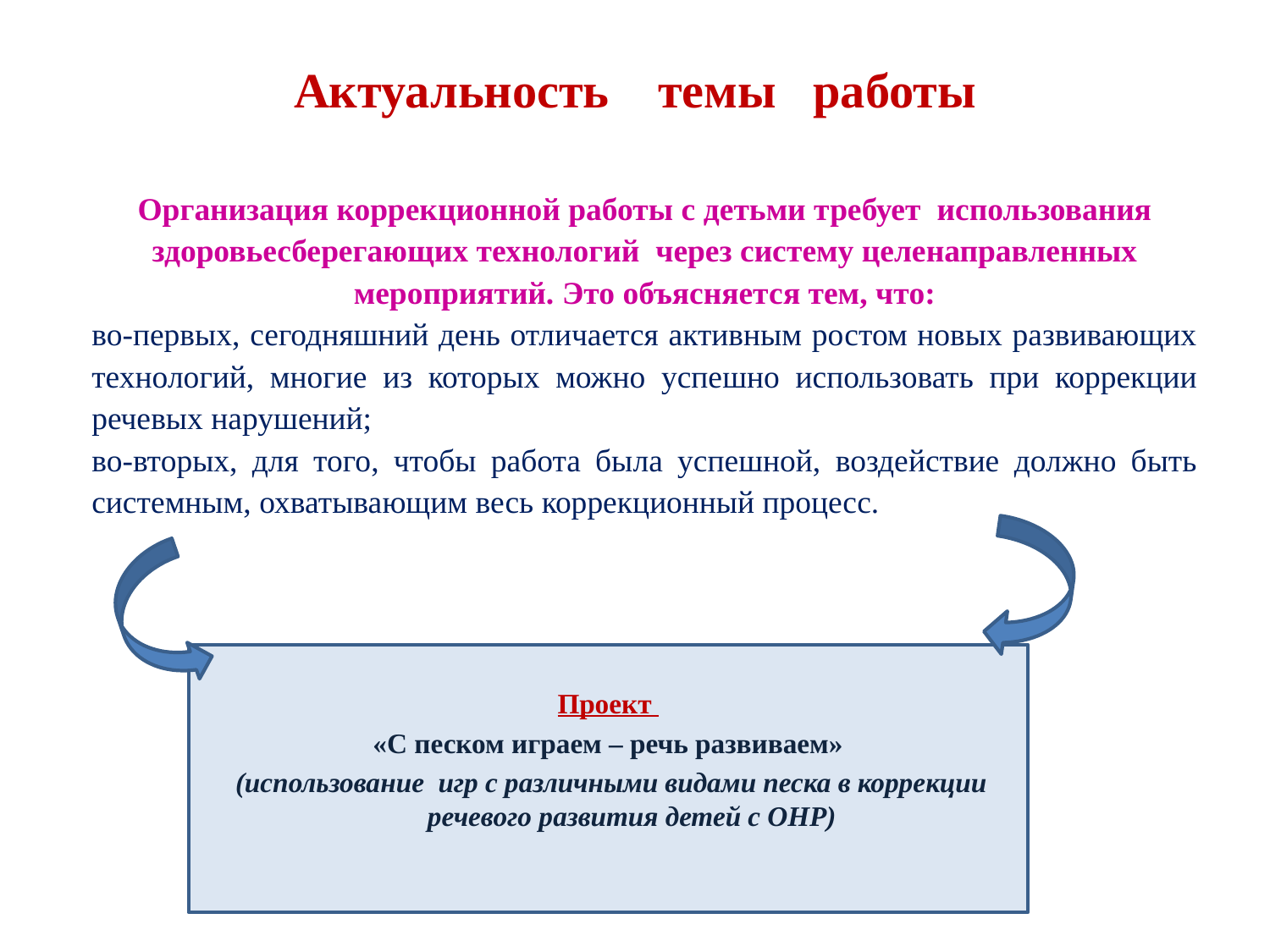

# Актуальность    темы   работы
Организация коррекционной работы с детьми требует  использования здоровьесберегающих технологий  через систему целенаправленных мероприятий. Это объясняется тем, что:
во-первых, сегодняшний день отличается активным ростом новых развивающих технологий, многие из которых можно успешно использовать при коррекции речевых нарушений;
во-вторых, для того, чтобы работа была успешной, воздействие должно быть системным, охватывающим весь коррекционный процесс.

Проект
«С песком играем – речь развиваем»
 (использование  игр с различными видами песка в коррекции речевого развития детей с ОНР)